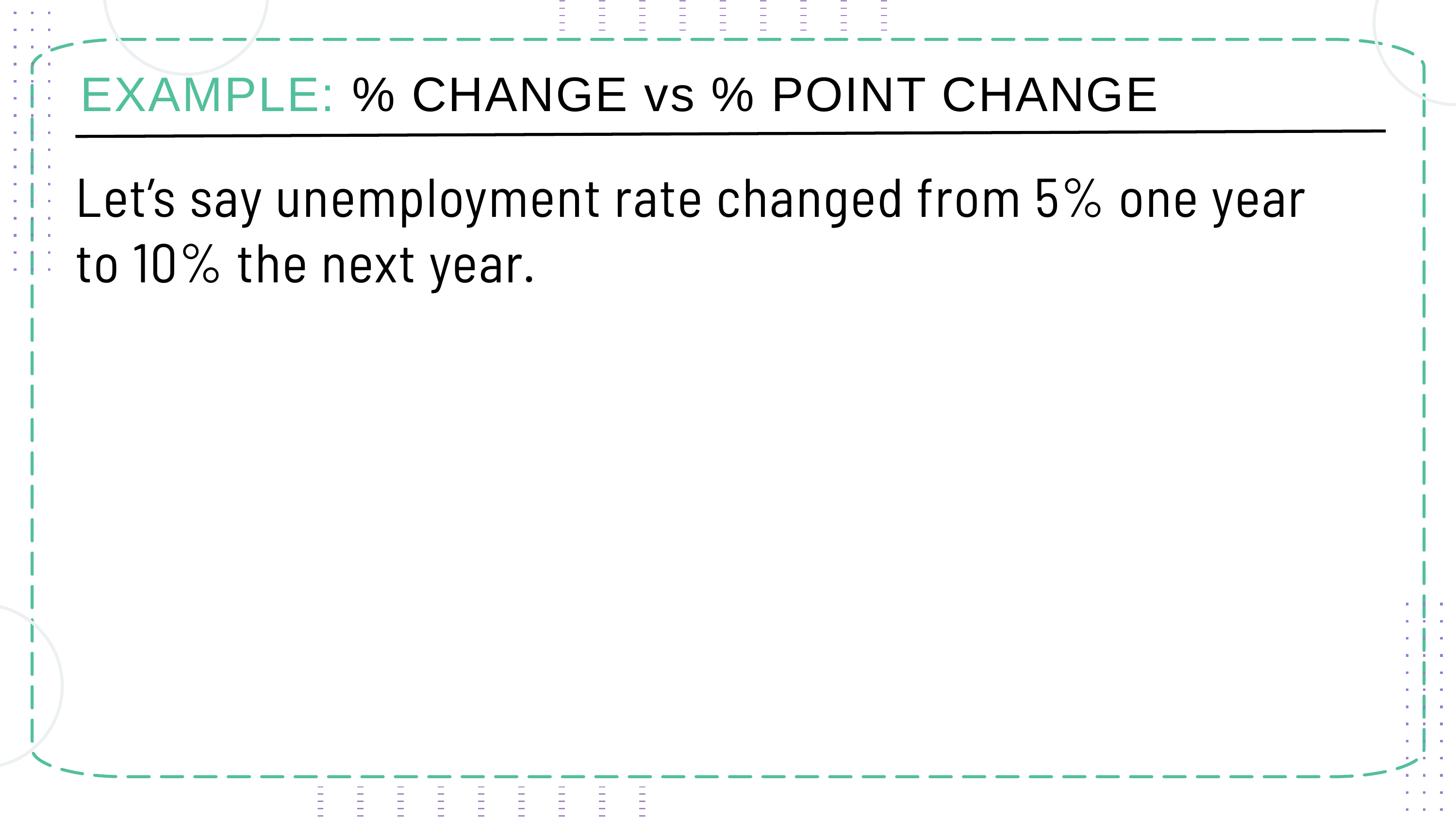

EXAMPLE: % CHANGE vs % POINT CHANGE

Let’s say unemployment rate changed from 5% one year to 10% the next year.